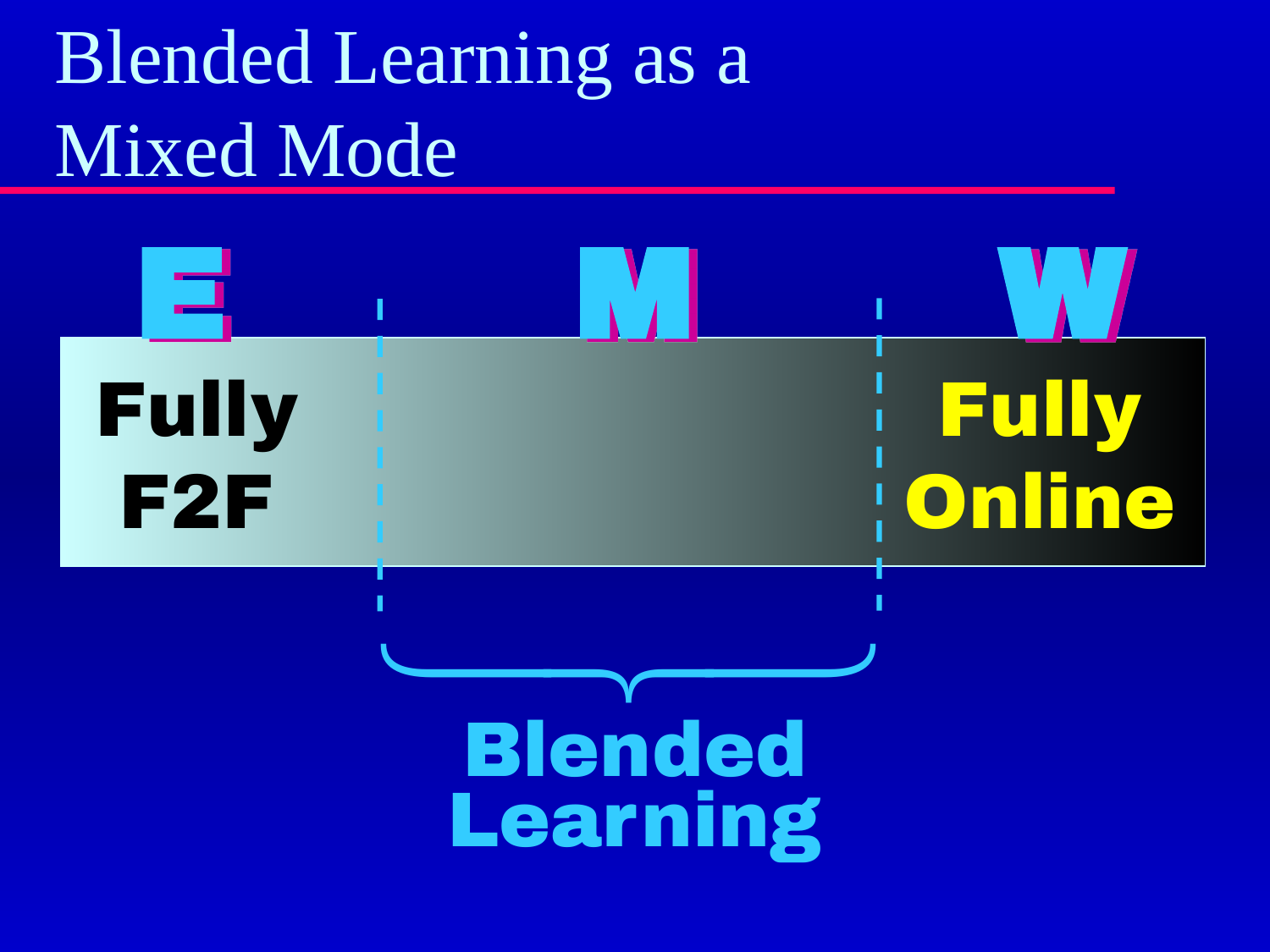

Blended Learning as a
Mixed Mode
E
M
W

Blended
Learning

Fully
F2F
Fully
Online